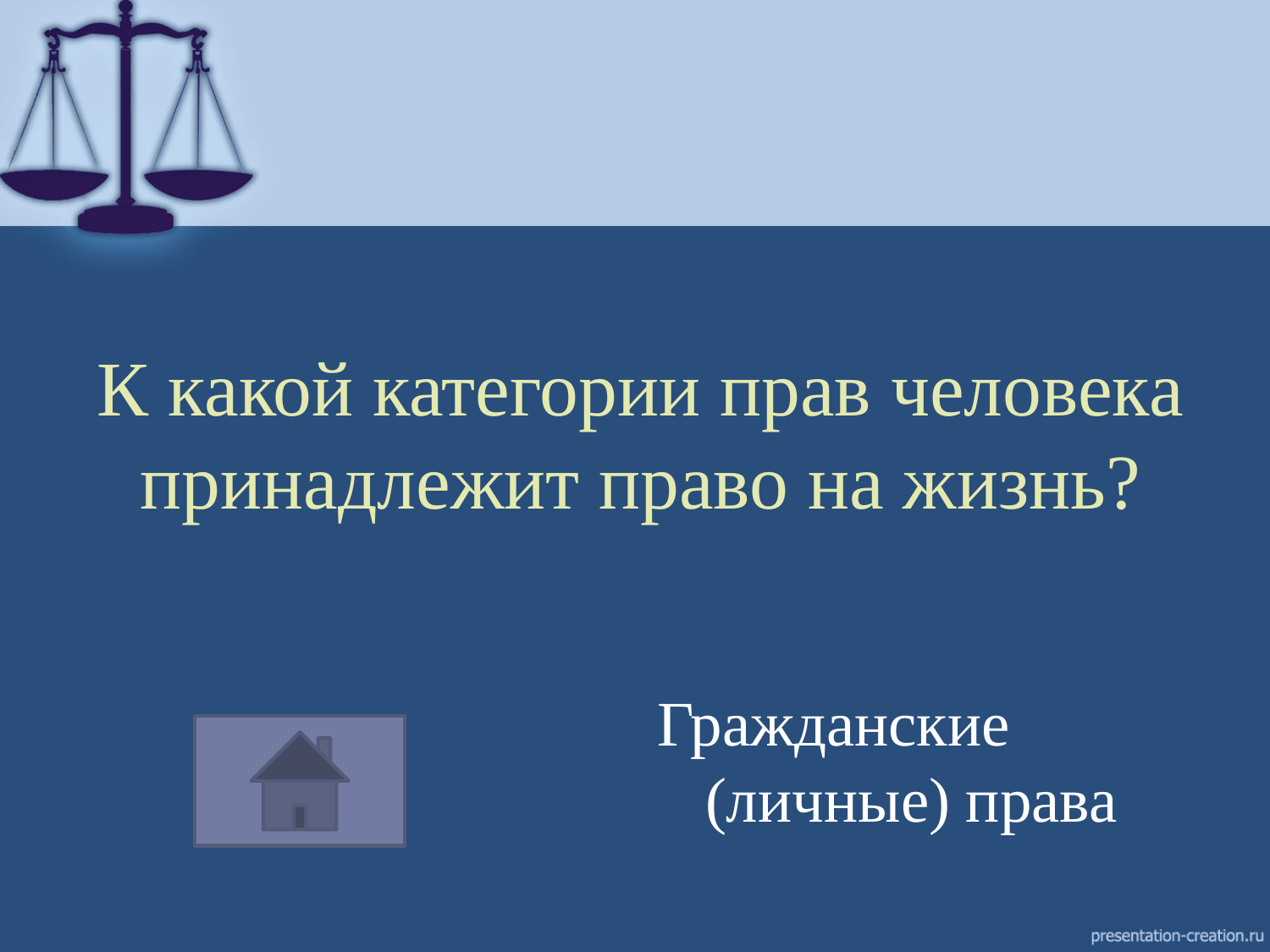

# К какой категории прав человека принадлежит право на жизнь?
Гражданские (личные) права